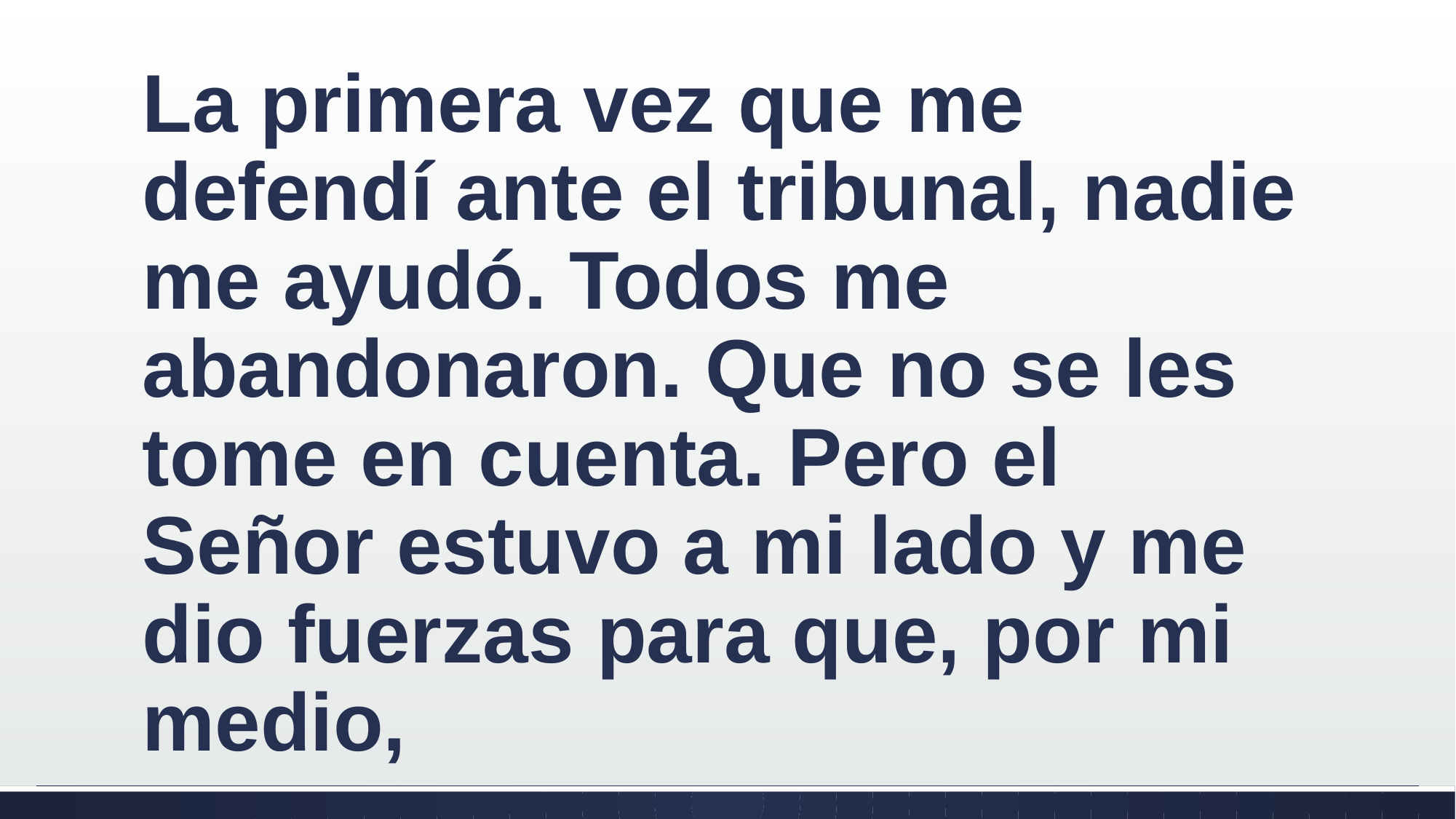

La primera vez que me defendí ante el tribunal, nadie me ayudó. Todos me abandonaron. Que no se les tome en cuenta. Pero el Señor estuvo a mi lado y me dio fuerzas para que, por mi medio,
#